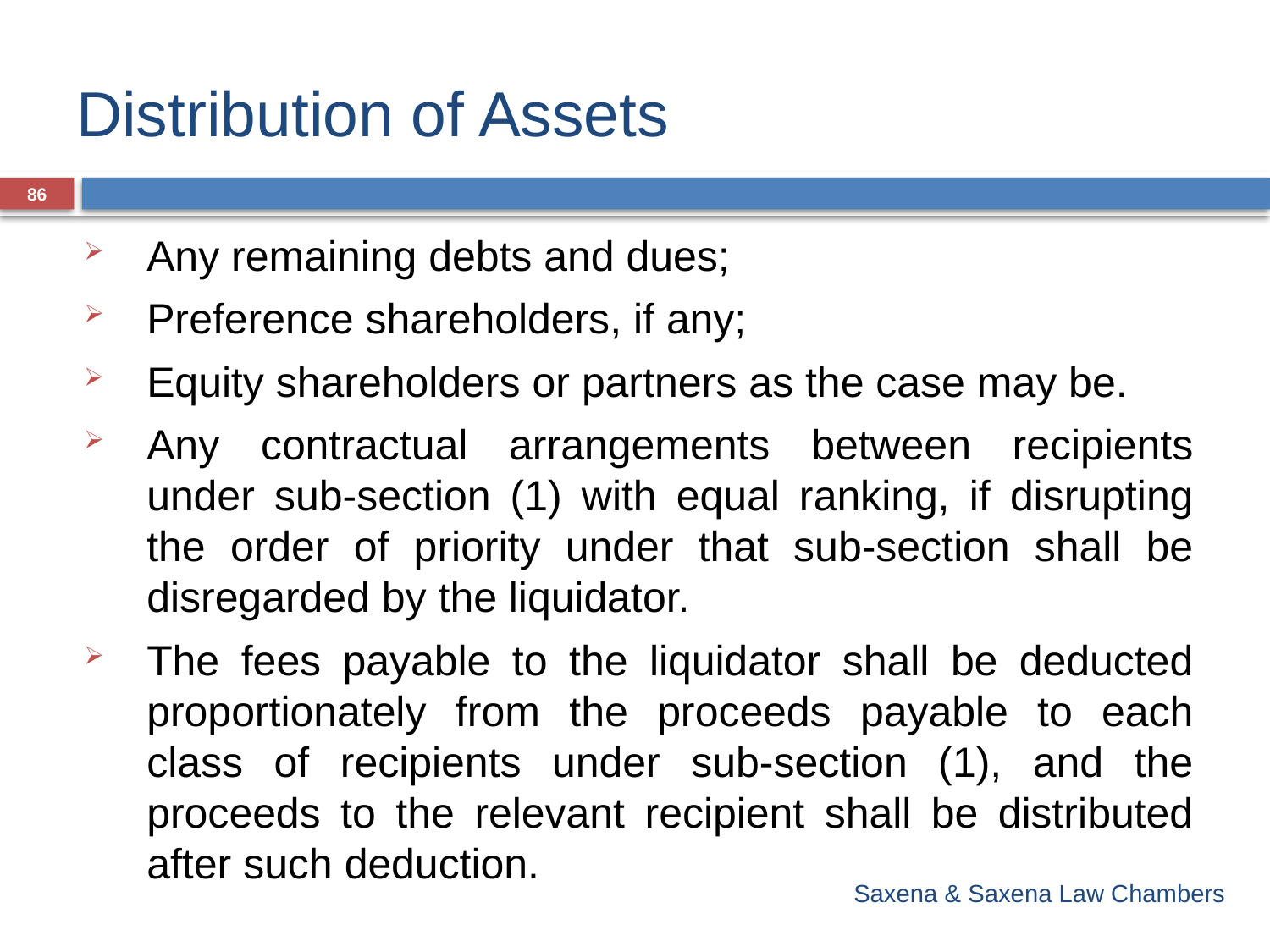

# Distribution of Assets
86
Any remaining debts and dues;
Preference shareholders, if any;
Equity shareholders or partners as the case may be.
Any contractual arrangements between recipients under sub-section (1) with equal ranking, if disrupting the order of priority under that sub-section shall be disregarded by the liquidator.
The fees payable to the liquidator shall be deducted proportionately from the proceeds payable to each class of recipients under sub-section (1), and the proceeds to the relevant recipient shall be distributed after such deduction.

Saxena & Saxena Law Chambers